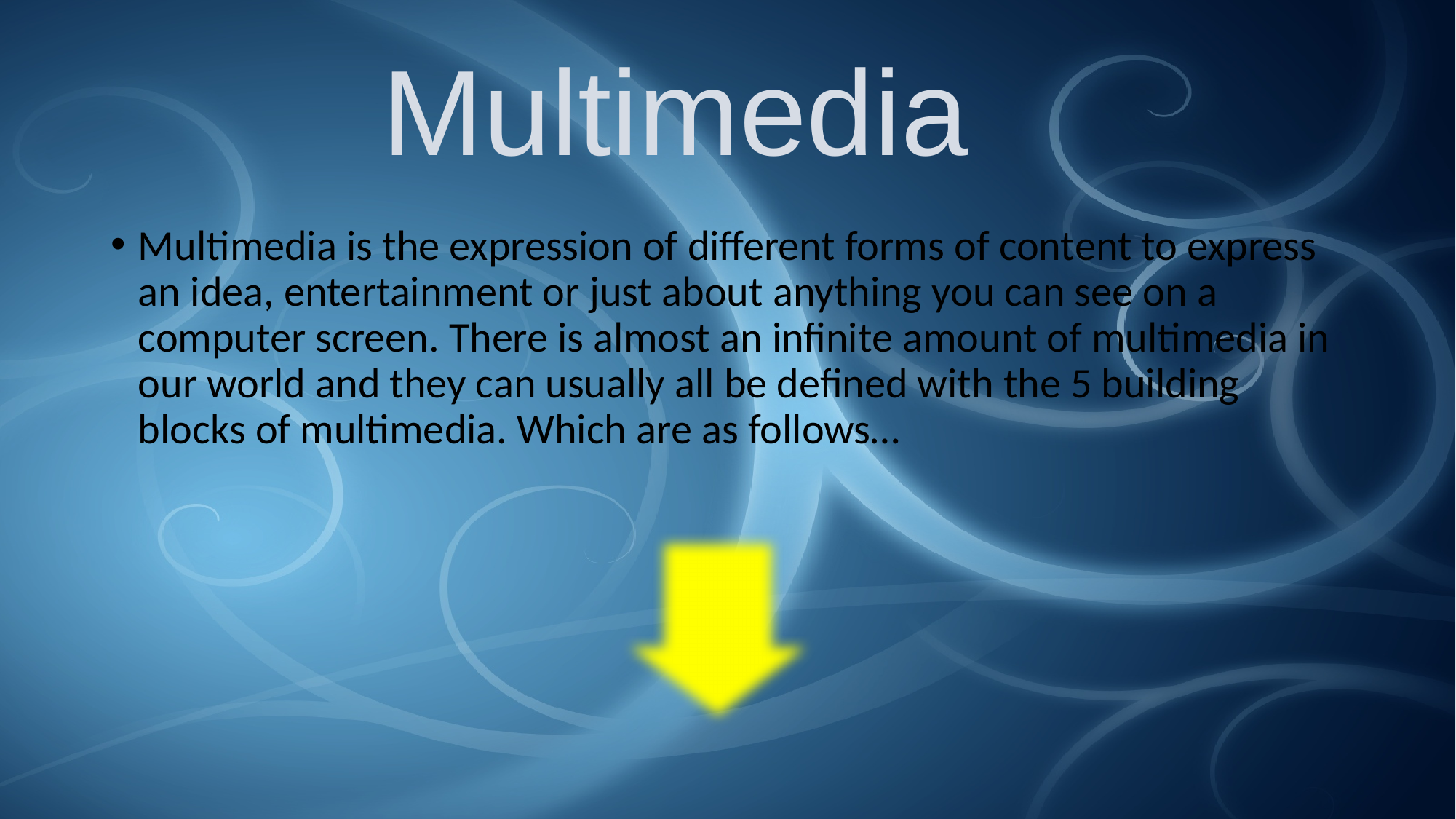

# Multimedia
Multimedia is the expression of different forms of content to express an idea, entertainment or just about anything you can see on a computer screen. There is almost an infinite amount of multimedia in our world and they can usually all be defined with the 5 building blocks of multimedia. Which are as follows…